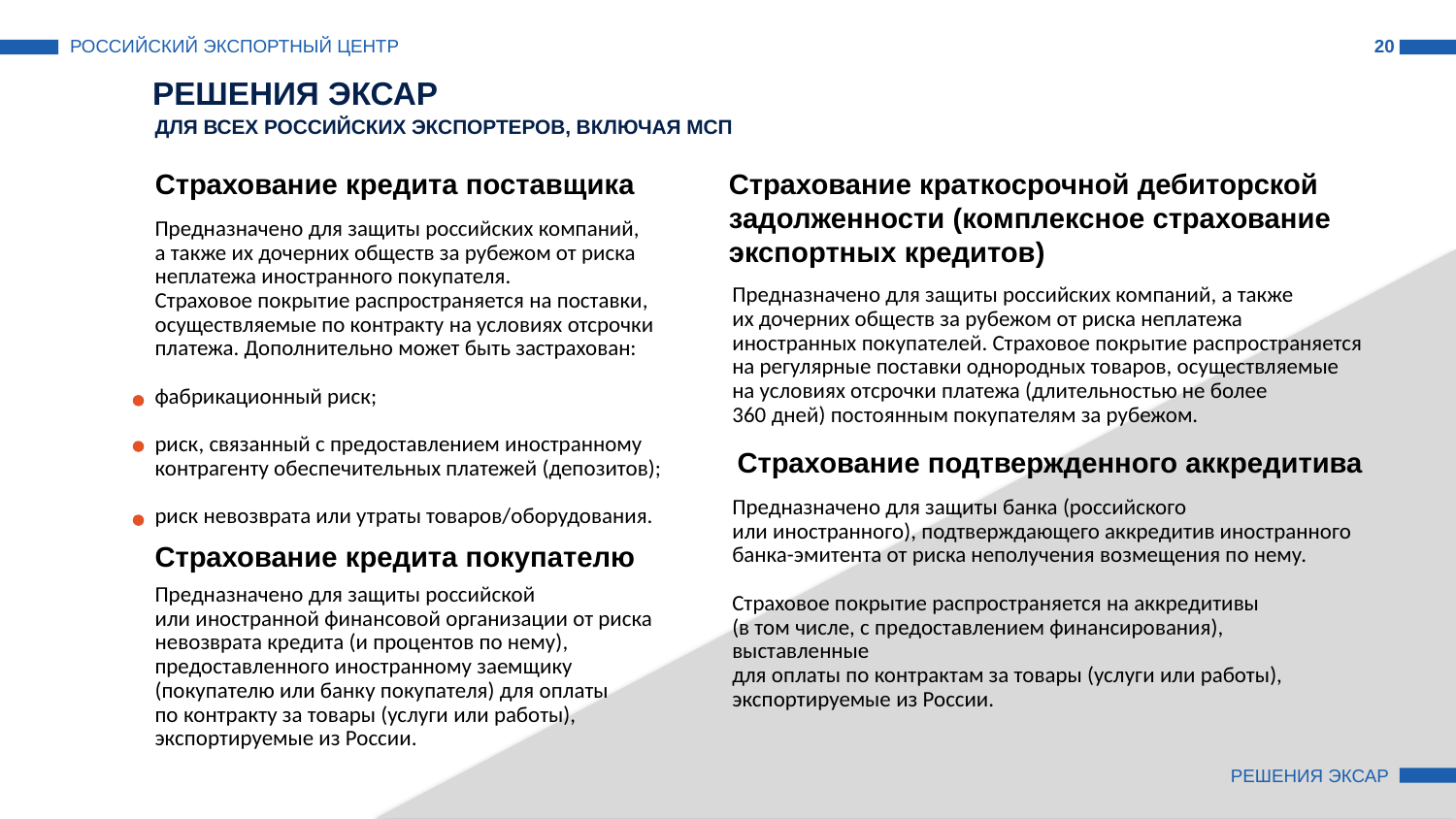

РОССИЙСКИЙ ЭКСПОРТНЫЙ ЦЕНТР
20

РЕШЕНИЯ ЭКСАР
ДЛЯ ВСЕХ РОССИЙСКИХ ЭКСПОРТЕРОВ, ВКЛЮЧАЯ МСП
Страхование кредита поставщика
Страхование краткосрочной дебиторской
задолженности (комплексное страхование
экспортных кредитов)
Предназначено для защиты российских компаний, а также их дочерних обществ за рубежом от риска неплатежа иностранного покупателя.
Страховое покрытие распространяется на поставки, осуществляемые по контракту на условиях отсрочки платежа. Дополнительно может быть застрахован:

фабрикационный риск;

риск, связанный с предоставлением иностранному контрагенту обеспечительных платежей (депозитов);

риск невозврата или утраты товаров/оборудования.
Предназначено для защиты российских компаний, а также
их дочерних обществ за рубежом от риска неплатежа иностранных покупателей. Страховое покрытие распространяется на регулярные поставки однородных товаров, осуществляемые на условиях отсрочки платежа (длительностью не более 360 дней) постоянным покупателям за рубежом.

Страхование подтвержденного аккредитива

Предназначено для защиты банка (российского
или иностранного), подтверждающего аккредитив иностранного банка-эмитента от риска неполучения возмещения по нему.

Страховое покрытие распространяется на аккредитивы
(в том числе, с предоставлением финансирования), выставленные
для оплаты по контрактам за товары (услуги или работы), экспортируемые из России.

Страхование кредита покупателю
Предназначено для защиты российской
или иностранной финансовой организации от риска невозврата кредита (и процентов по нему), предоставленного иностранному заемщику (покупателю или банку покупателя) для оплаты
по контракту за товары (услуги или работы), экспортируемые из России.
РЕШЕНИЯ ЭКСАР